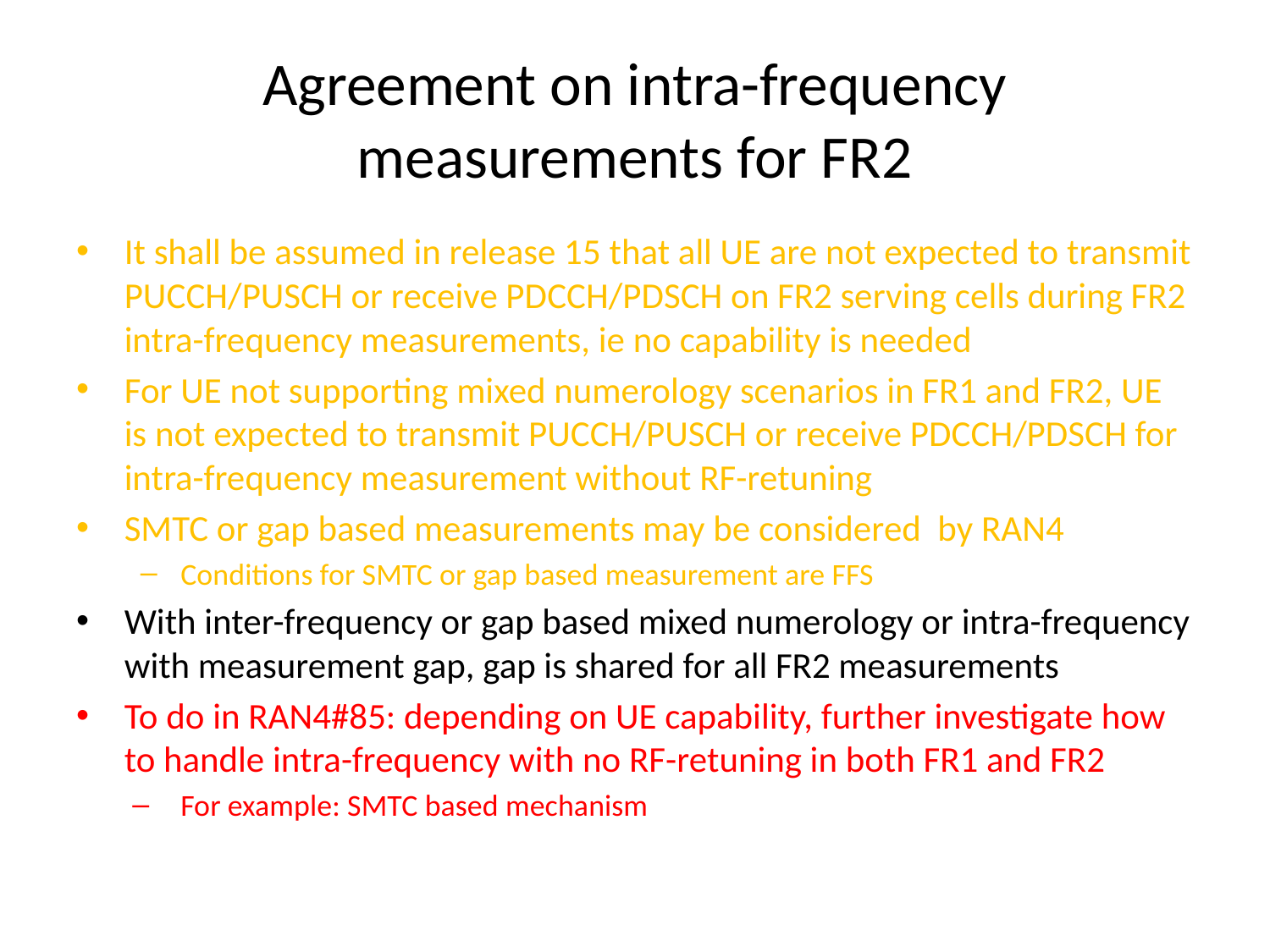

# Agreement on intra-frequency measurements for FR2
It shall be assumed in release 15 that all UE are not expected to transmit PUCCH/PUSCH or receive PDCCH/PDSCH on FR2 serving cells during FR2 intra-frequency measurements, ie no capability is needed
For UE not supporting mixed numerology scenarios in FR1 and FR2, UE is not expected to transmit PUCCH/PUSCH or receive PDCCH/PDSCH for intra-frequency measurement without RF-retuning
SMTC or gap based measurements may be considered  by RAN4
Conditions for SMTC or gap based measurement are FFS
With inter-frequency or gap based mixed numerology or intra-frequency with measurement gap, gap is shared for all FR2 measurements
To do in RAN4#85: depending on UE capability, further investigate how to handle intra-frequency with no RF-retuning in both FR1 and FR2
For example: SMTC based mechanism